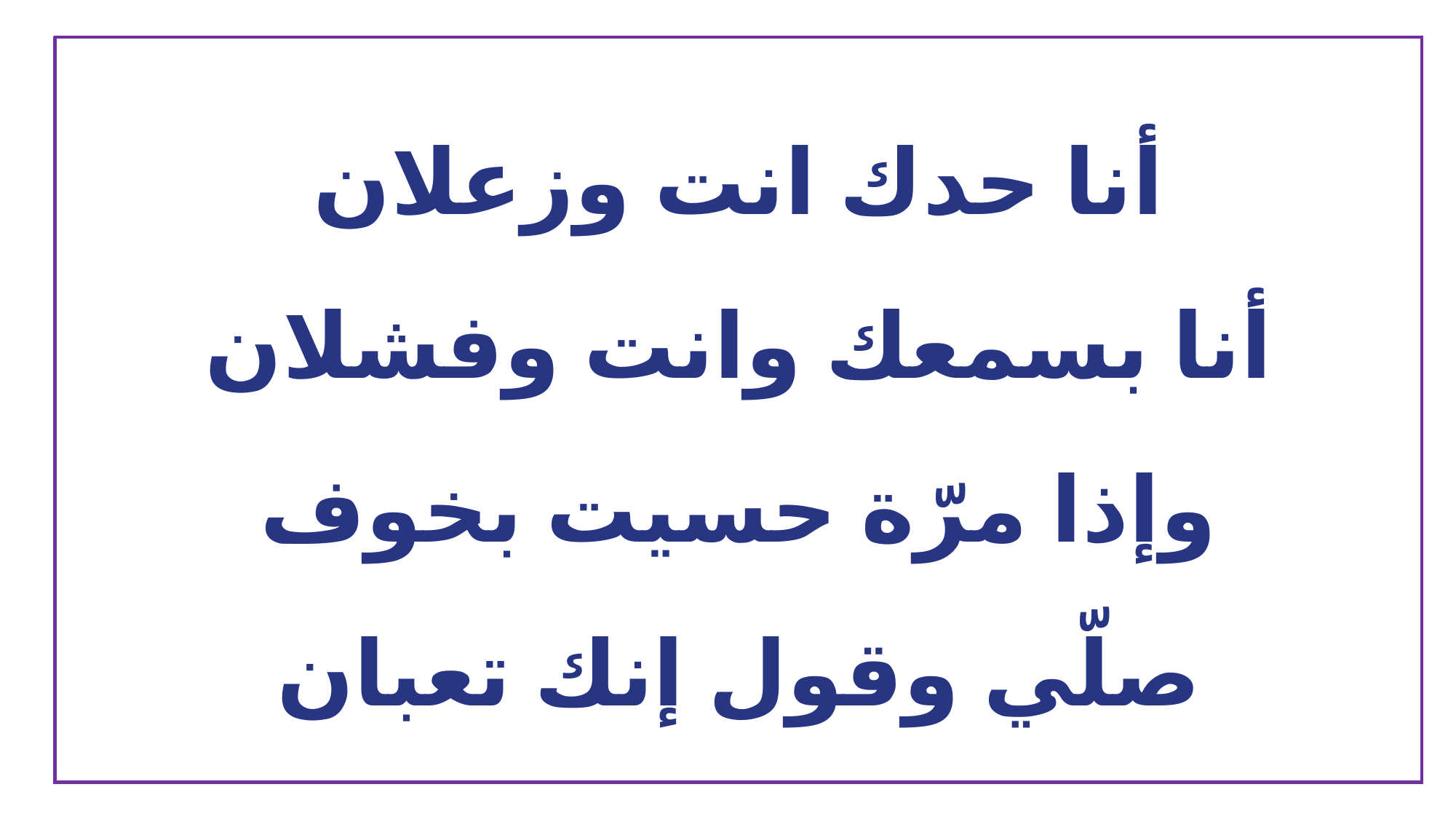

أنا حدك انت وزعلان
أنا بسمعك وانت وفشلان
وإذا مرّة حسيت بخوف
صلّي وقول إنك تعبان